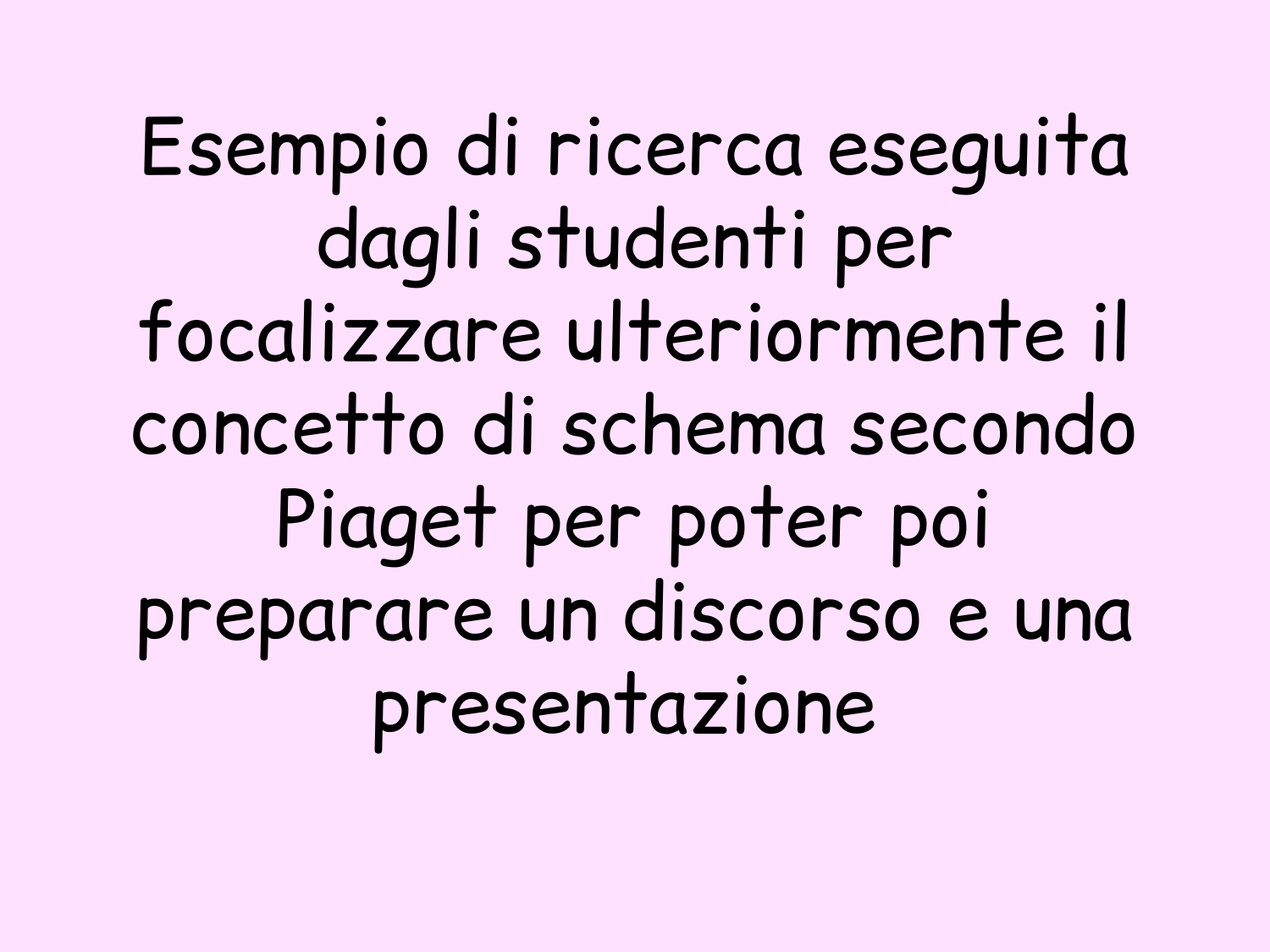

# Esempio di ricerca eseguita dagli studenti per focalizzare ulteriormente il concetto di schema secondo Piaget per poter poi preparare un discorso e una presentazione